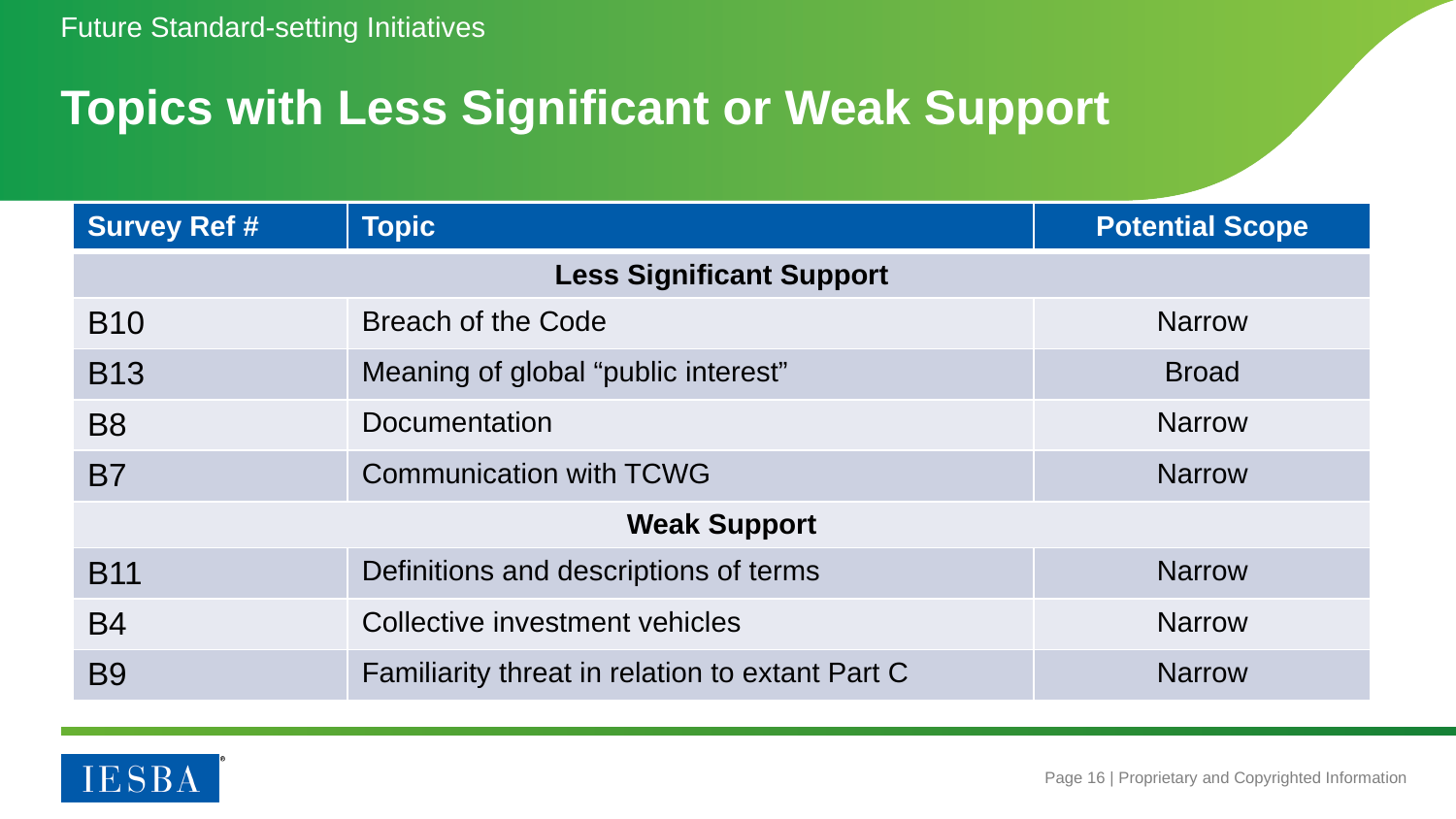

Future Standard-setting Initiatives
# Topics with Less Significant or Weak Support
| Survey Ref # | Topic | Potential Scope |
| --- | --- | --- |
| Less Significant Support |  |  |
| B10 | Breach of the Code | Narrow |
| B13 | Meaning of global “public interest” | Broad |
| B8 | Documentation | Narrow |
| B7 | Communication with TCWG | Narrow |
| Weak Support |  |  |
| B11 | Definitions and descriptions of terms | Narrow |
| B4 | Collective investment vehicles | Narrow |
| B9 | Familiarity threat in relation to extant Part C | Narrow |